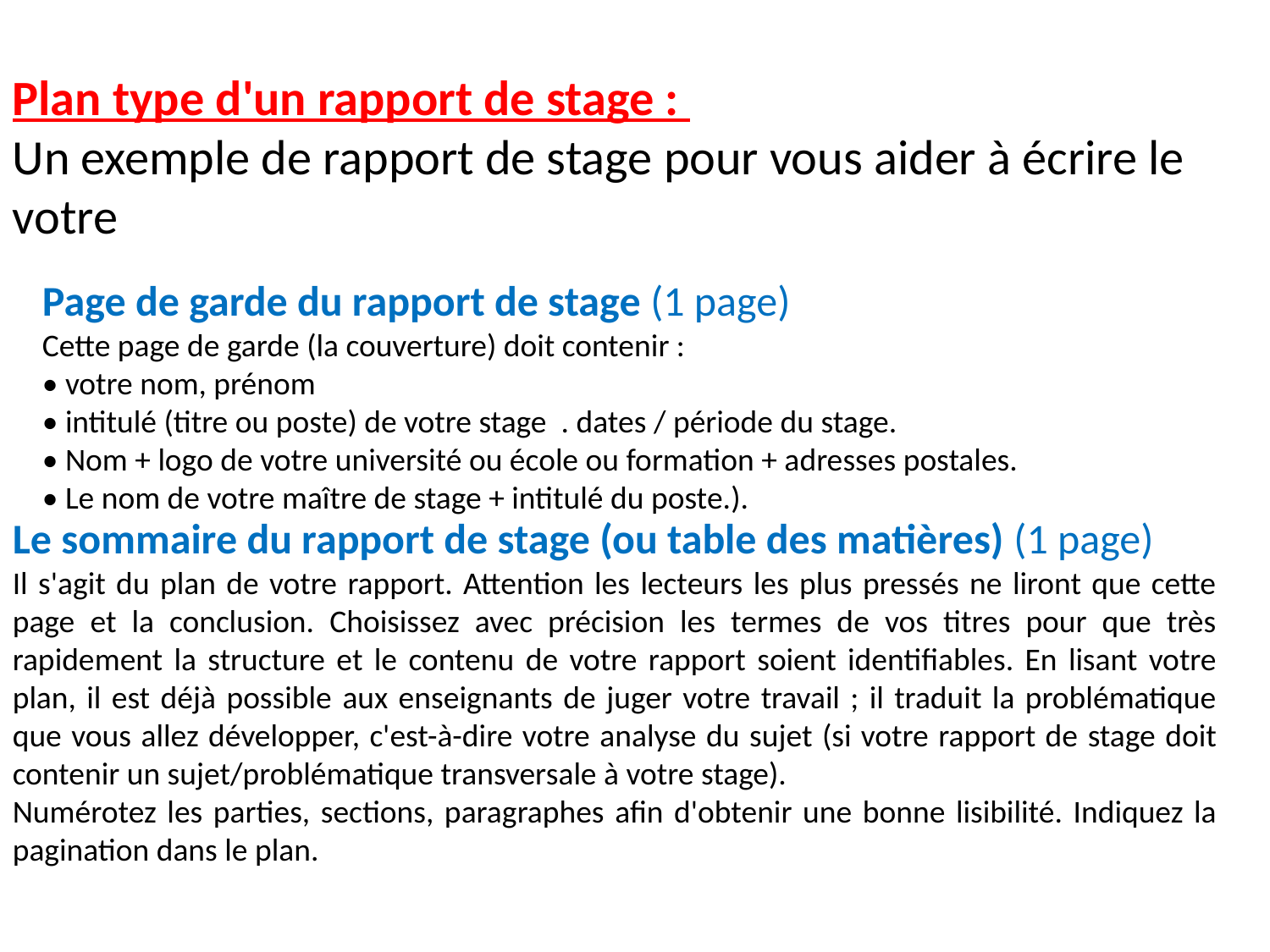

Plan type d'un rapport de stage :
Un exemple de rapport de stage pour vous aider à écrire le votre
Page de garde du rapport de stage (1 page)
Cette page de garde (la couverture) doit contenir :
• votre nom, prénom
• intitulé (titre ou poste) de votre stage  . dates / période du stage.
• Nom + logo de votre université ou école ou formation + adresses postales.
• Le nom de votre maître de stage + intitulé du poste.).
Le sommaire du rapport de stage (ou table des matières) (1 page)
Il s'agit du plan de votre rapport. Attention les lecteurs les plus pressés ne liront que cette page et la conclusion. Choisissez avec précision les termes de vos titres pour que très rapidement la structure et le contenu de votre rapport soient identifiables. En lisant votre plan, il est déjà possible aux enseignants de juger votre travail ; il traduit la problématique que vous allez développer, c'est-à-dire votre analyse du sujet (si votre rapport de stage doit contenir un sujet/problématique transversale à votre stage).
Numérotez les parties, sections, paragraphes afin d'obtenir une bonne lisibilité. Indiquez la pagination dans le plan.